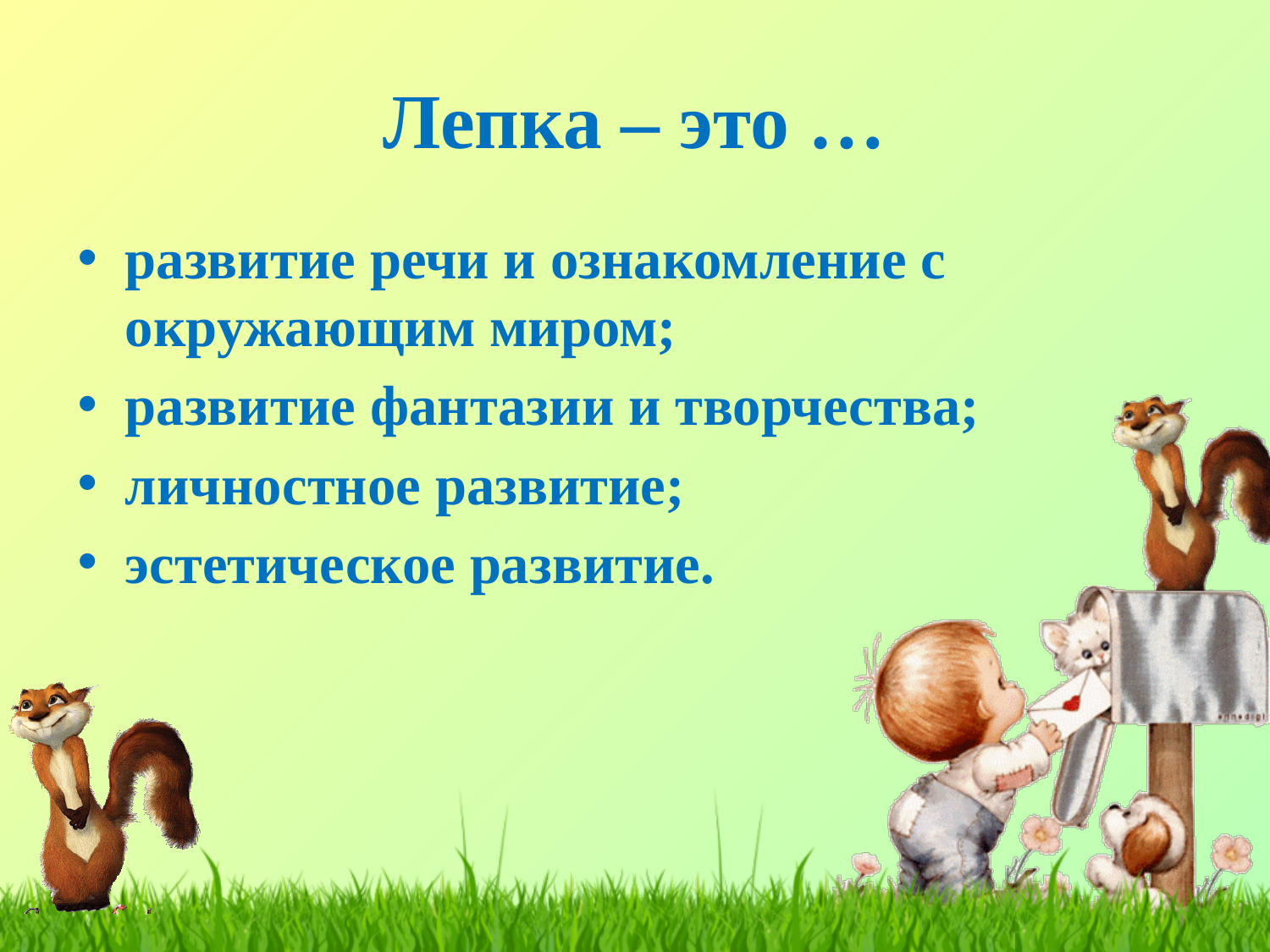

# Лепка – это …
развитие речи и ознакомление с окружающим миром;
развитие фантазии и творчества;
личностное развитие;
эстетическое развитие.